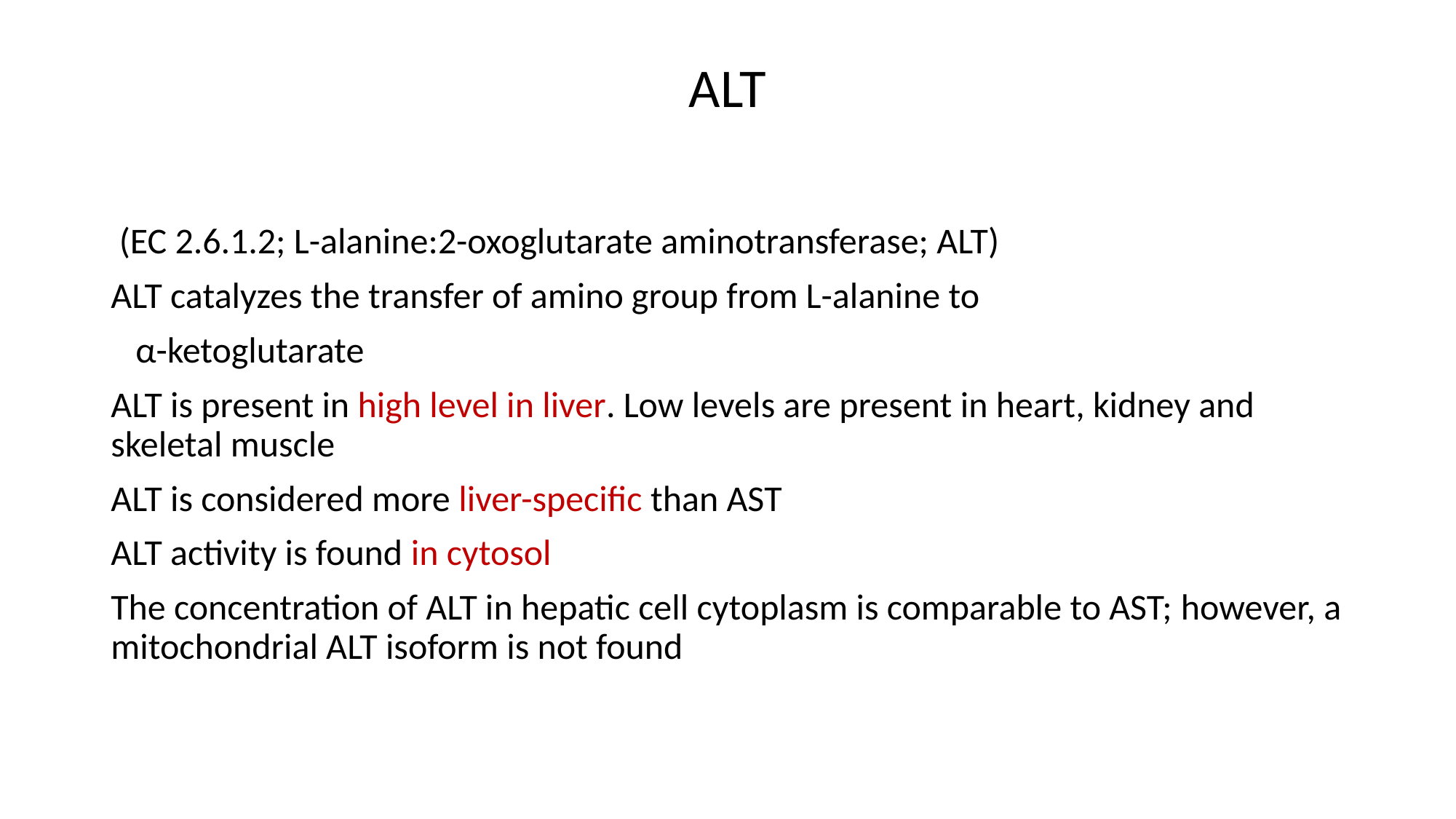

# ALT
 (EC 2.6.1.2; L-alanine:2-oxoglutarate aminotransferase; ALT)
ALT catalyzes the transfer of amino group from L-alanine to
   α-ketoglutarate
ALT is present in high level in liver. Low levels are present in heart, kidney and skeletal muscle
ALT is considered more liver-specific than AST
ALT activity is found in cytosol
The concentration of ALT in hepatic cell cytoplasm is comparable to AST; however, a mitochondrial ALT isoform is not found